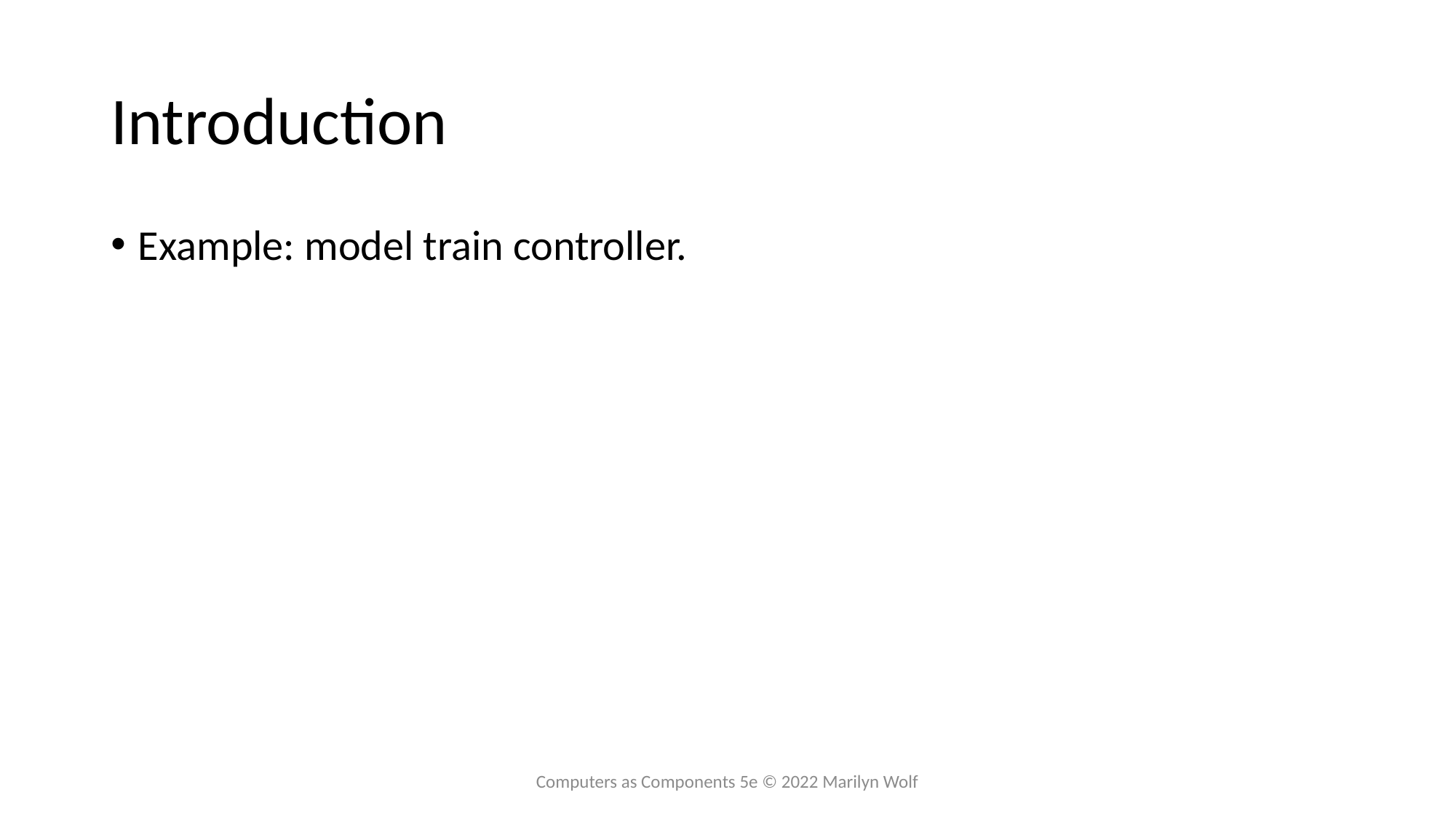

# Introduction
Example: model train controller.
Computers as Components 5e © 2022 Marilyn Wolf